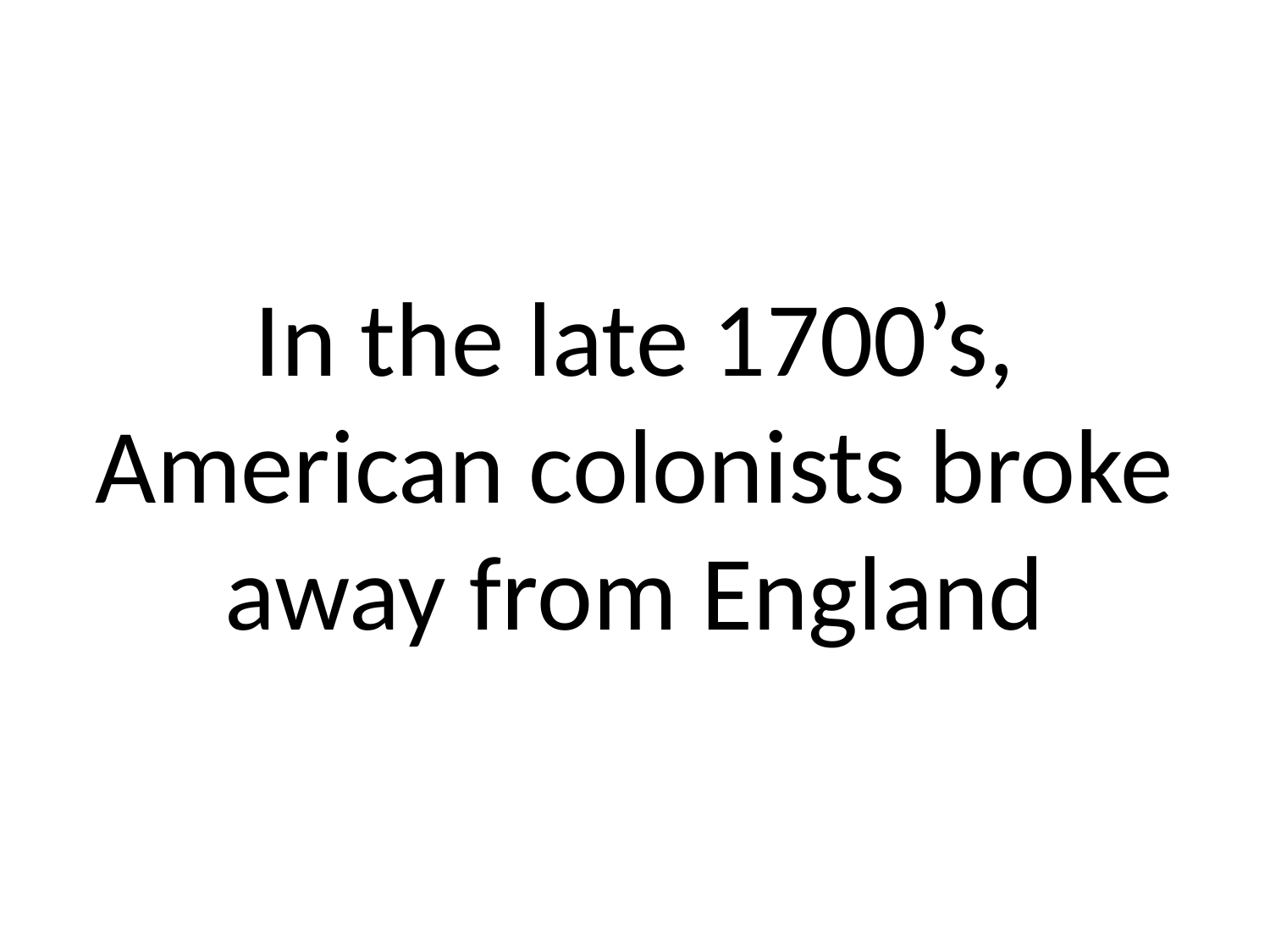

# In the late 1700’s, American colonists broke away from England